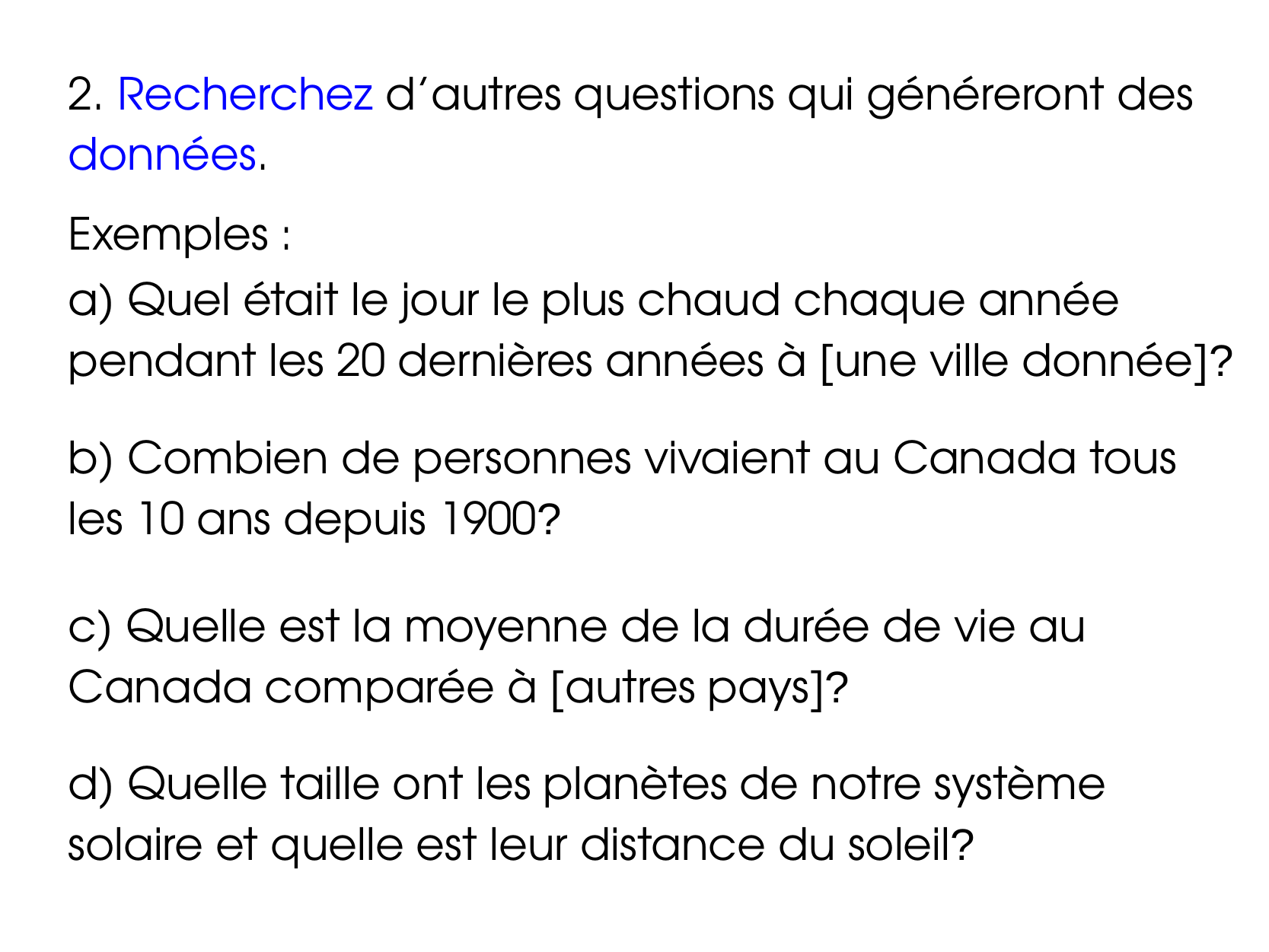

2. Recherchez d’autres questions qui généreront des données.
Exemples :
a) Quel était le jour le plus chaud chaque année pendant les 20 dernières années à [une ville donnée]?
b) Combien de personnes vivaient au Canada tous les 10 ans depuis 1900?
c) Quelle est la moyenne de la durée de vie au Canada comparée à [autres pays]?
d) Quelle taille ont les planètes de notre système solaire et quelle est leur distance du soleil?